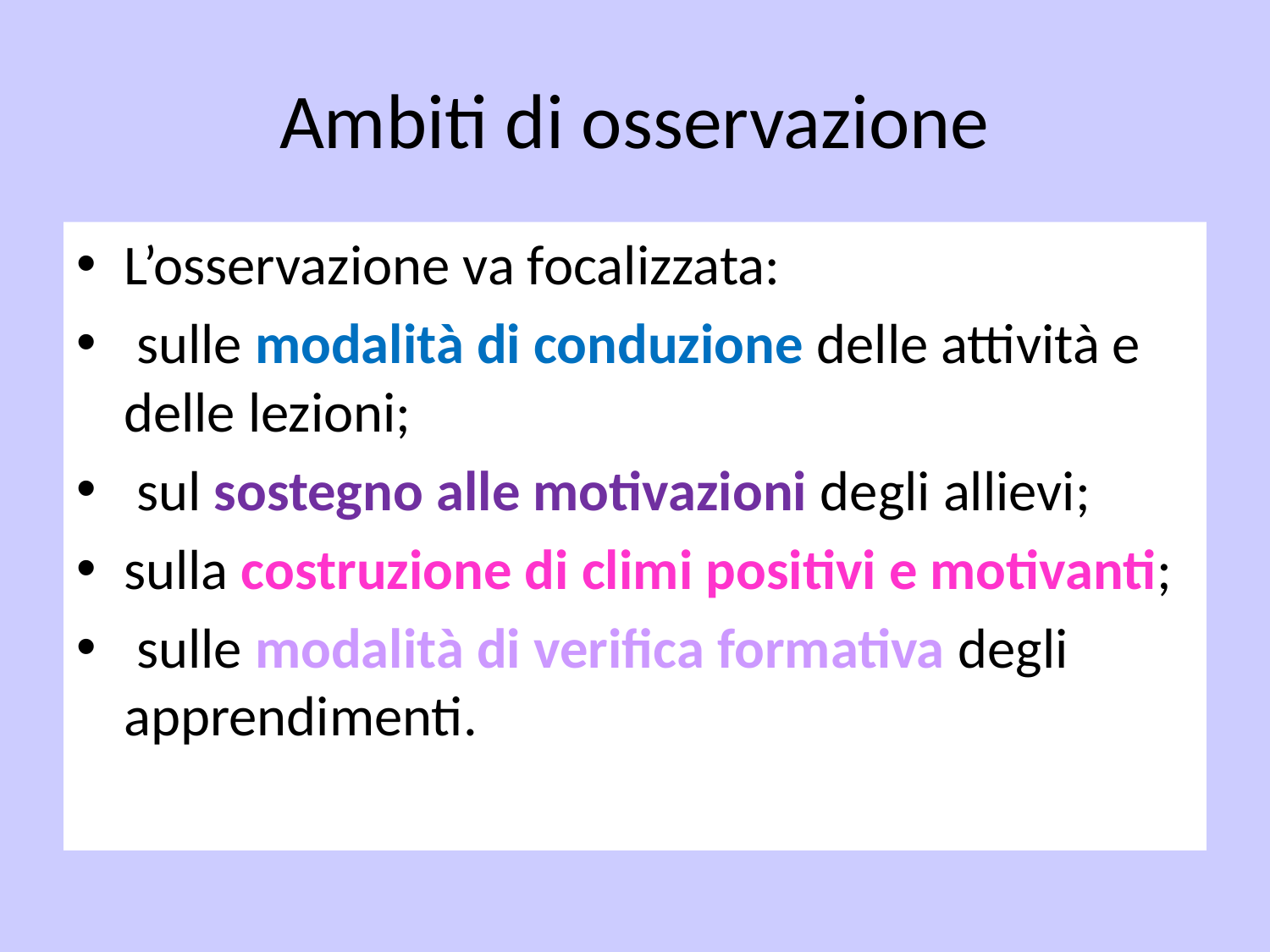

# Ambiti di osservazione
L’osservazione va focalizzata:
 sulle modalità di conduzione delle attività e delle lezioni;
 sul sostegno alle motivazioni degli allievi;
sulla costruzione di climi positivi e motivanti;
 sulle modalità di verifica formativa degli apprendimenti.